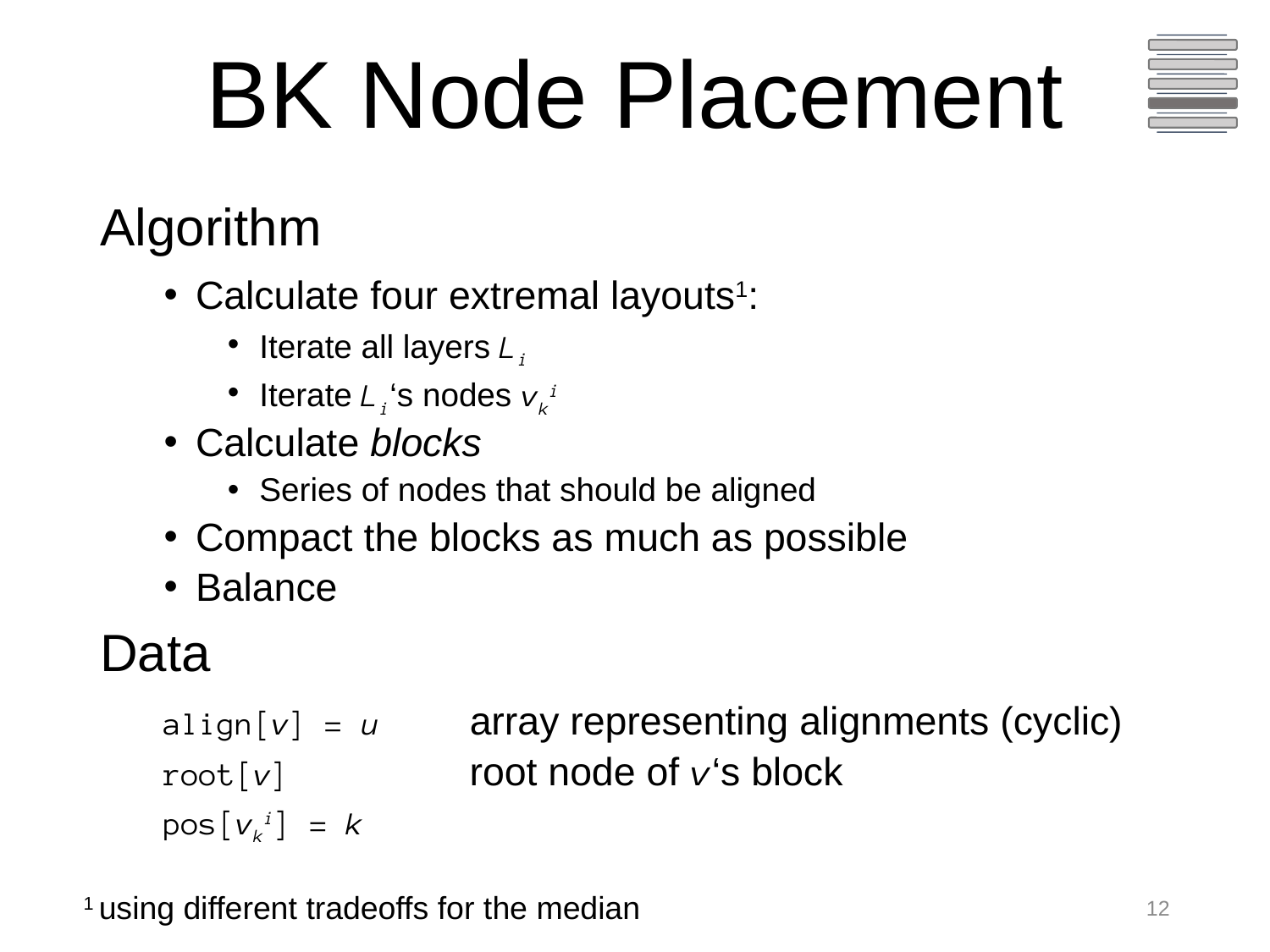

# BK Node Placement
Algorithm
Calculate four extremal layouts1:
Iterate all layers Li
Iterate Li‘s nodes vki
Calculate blocks
Series of nodes that should be aligned
Compact the blocks as much as possible
Balance
Data
align[v] = u     array representing alignments (cyclic)
root[v]          root node of v‘s block
pos[vki] = k

1 using different tradeoffs for the median
12